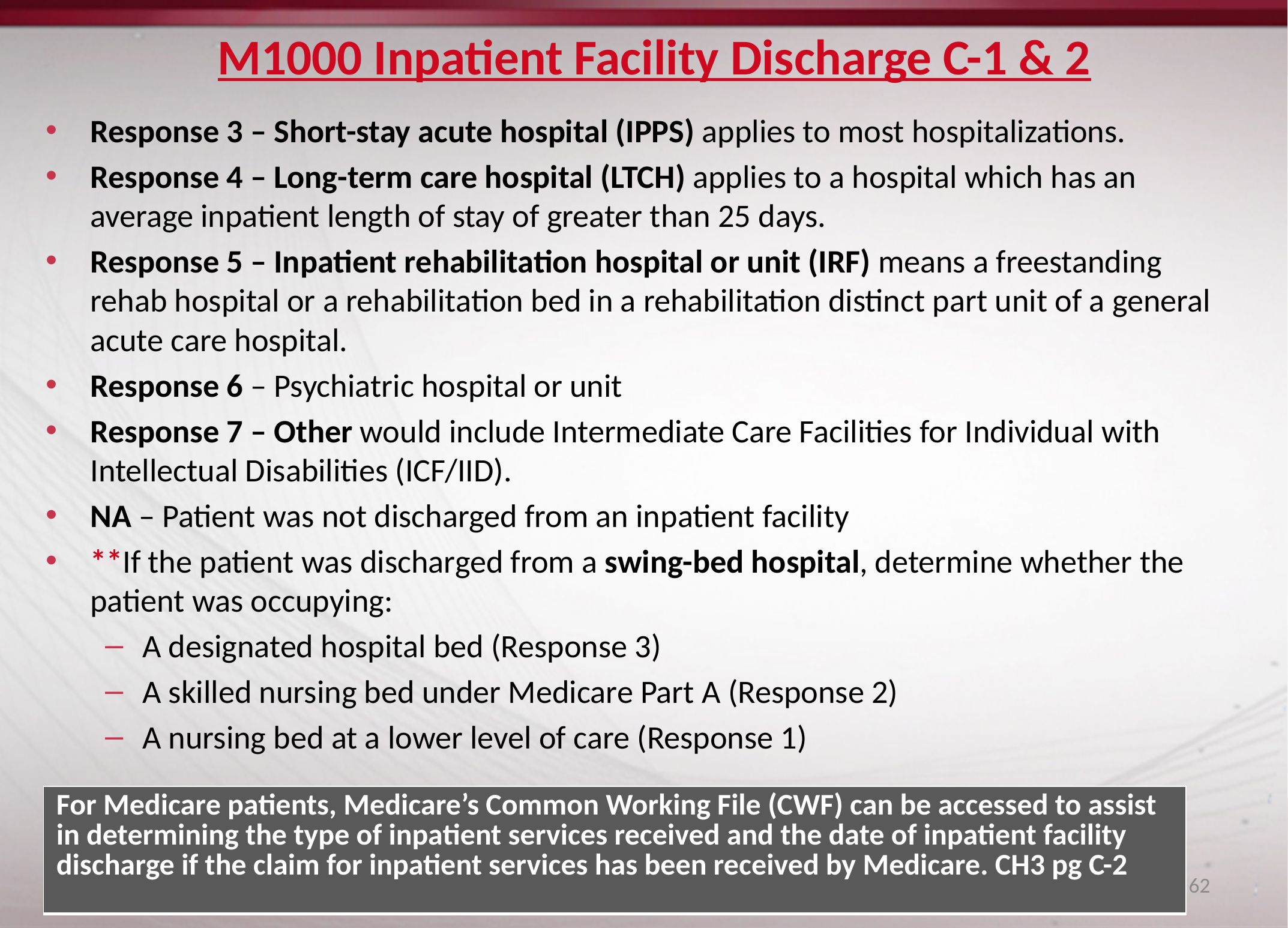

# M1000 Inpatient Facility Discharge C-1 & 2
Response 3 – Short-stay acute hospital (IPPS) applies to most hospitalizations.
Response 4 – Long-term care hospital (LTCH) applies to a hospital which has an average inpatient length of stay of greater than 25 days.
Response 5 – Inpatient rehabilitation hospital or unit (IRF) means a freestanding rehab hospital or a rehabilitation bed in a rehabilitation distinct part unit of a general acute care hospital.
Response 6 – Psychiatric hospital or unit
Response 7 – Other would include Intermediate Care Facilities for Individual with Intellectual Disabilities (ICF/IID).
NA – Patient was not discharged from an inpatient facility
**If the patient was discharged from a swing-bed hospital, determine whether the patient was occupying:
A designated hospital bed (Response 3)
A skilled nursing bed under Medicare Part A (Response 2)
A nursing bed at a lower level of care (Response 1)

| For Medicare patients, Medicare’s Common Working File (CWF) can be accessed to assist in determining the type of inpatient services received and the date of inpatient facility discharge if the claim for inpatient services has been received by Medicare. CH3 pg C-2 |
| --- |
62